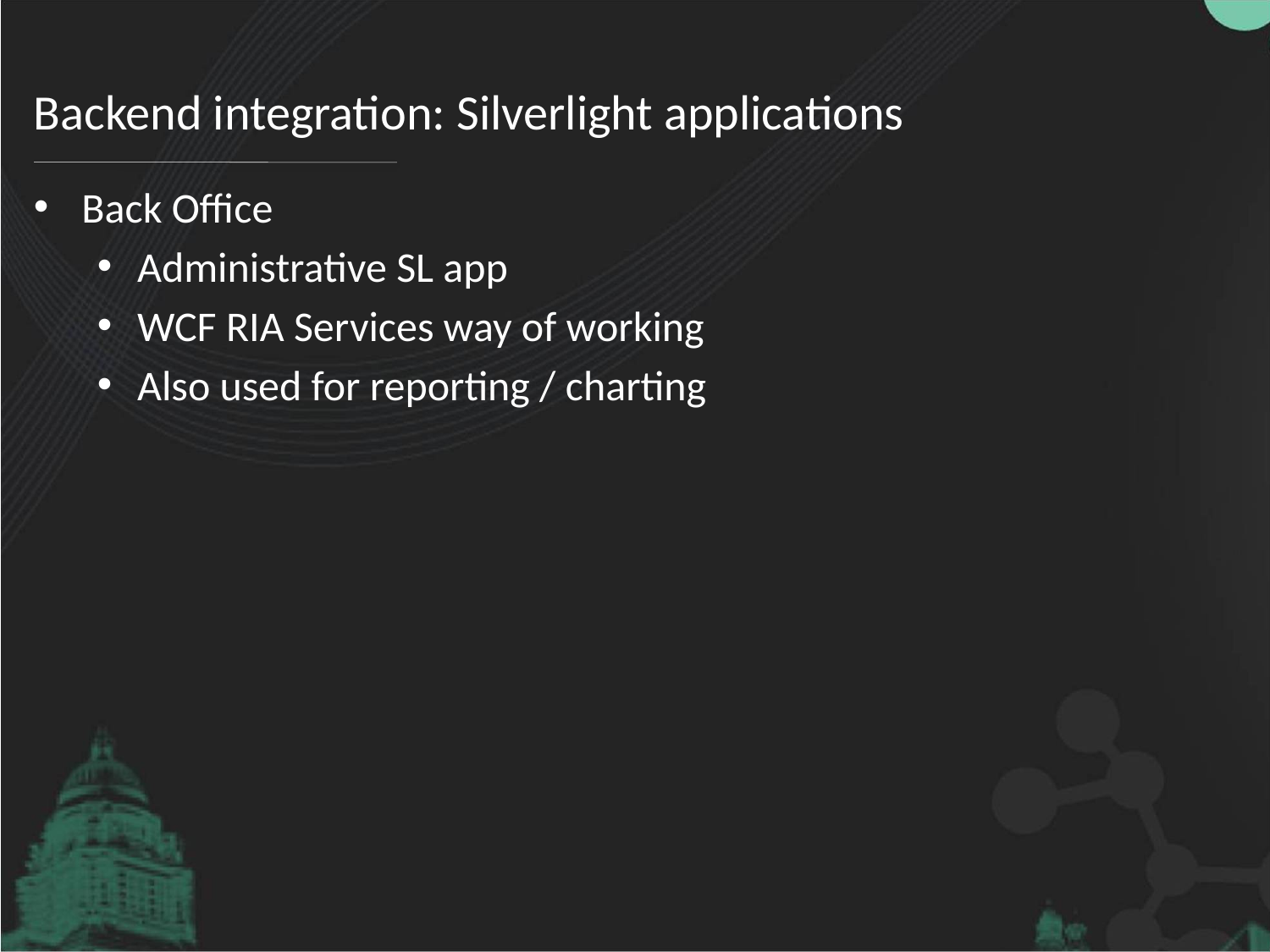

# Backend integration: Silverlight applications
Back Office
Administrative SL app
WCF RIA Services way of working
Also used for reporting / charting